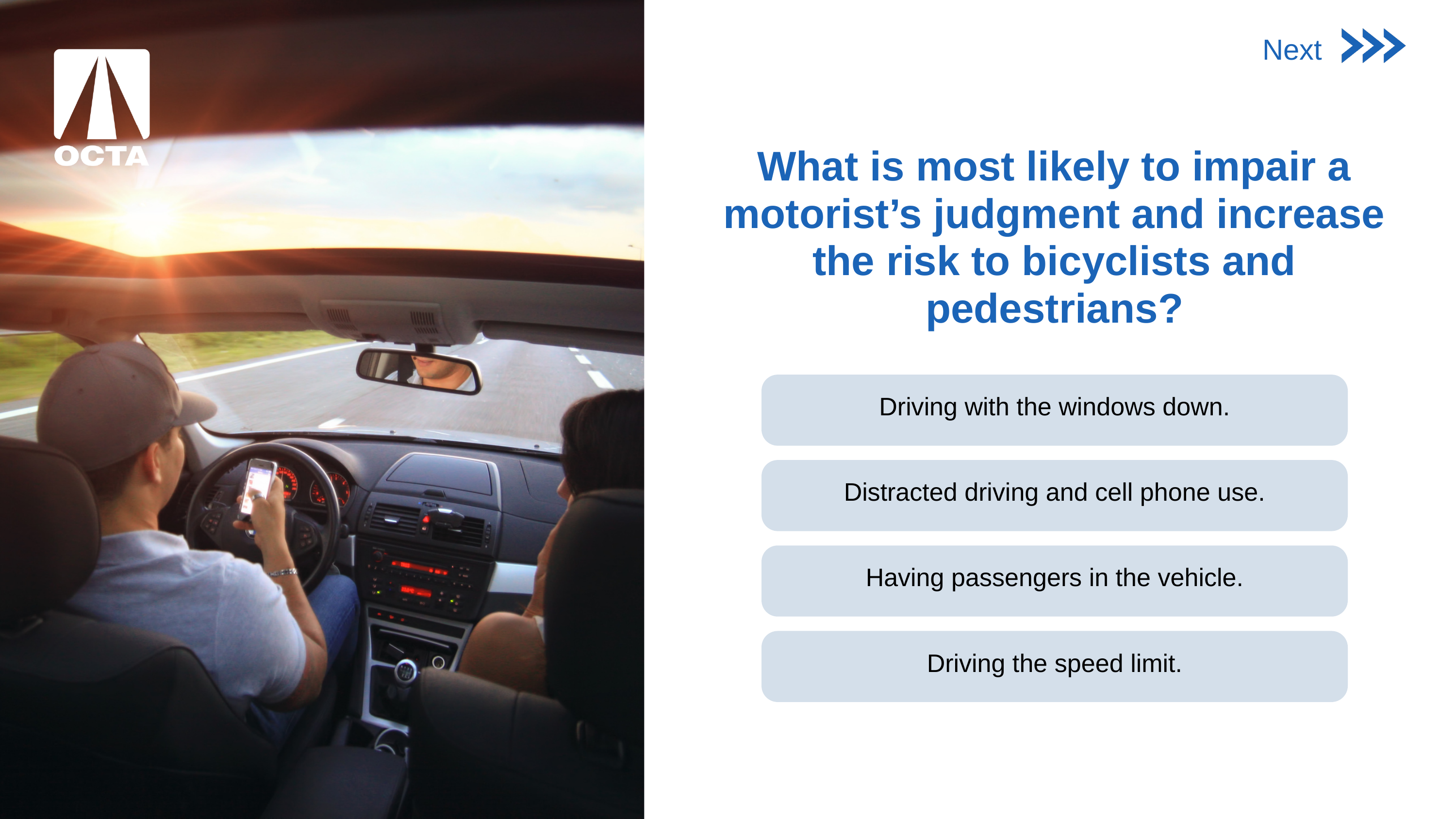

Next
What is most likely to impair a motorist’s judgment and increase the risk to bicyclists and pedestrians?

Driving with the windows down.

Distracted driving and cell phone use.

Having passengers in the vehicle.

Driving the speed limit.